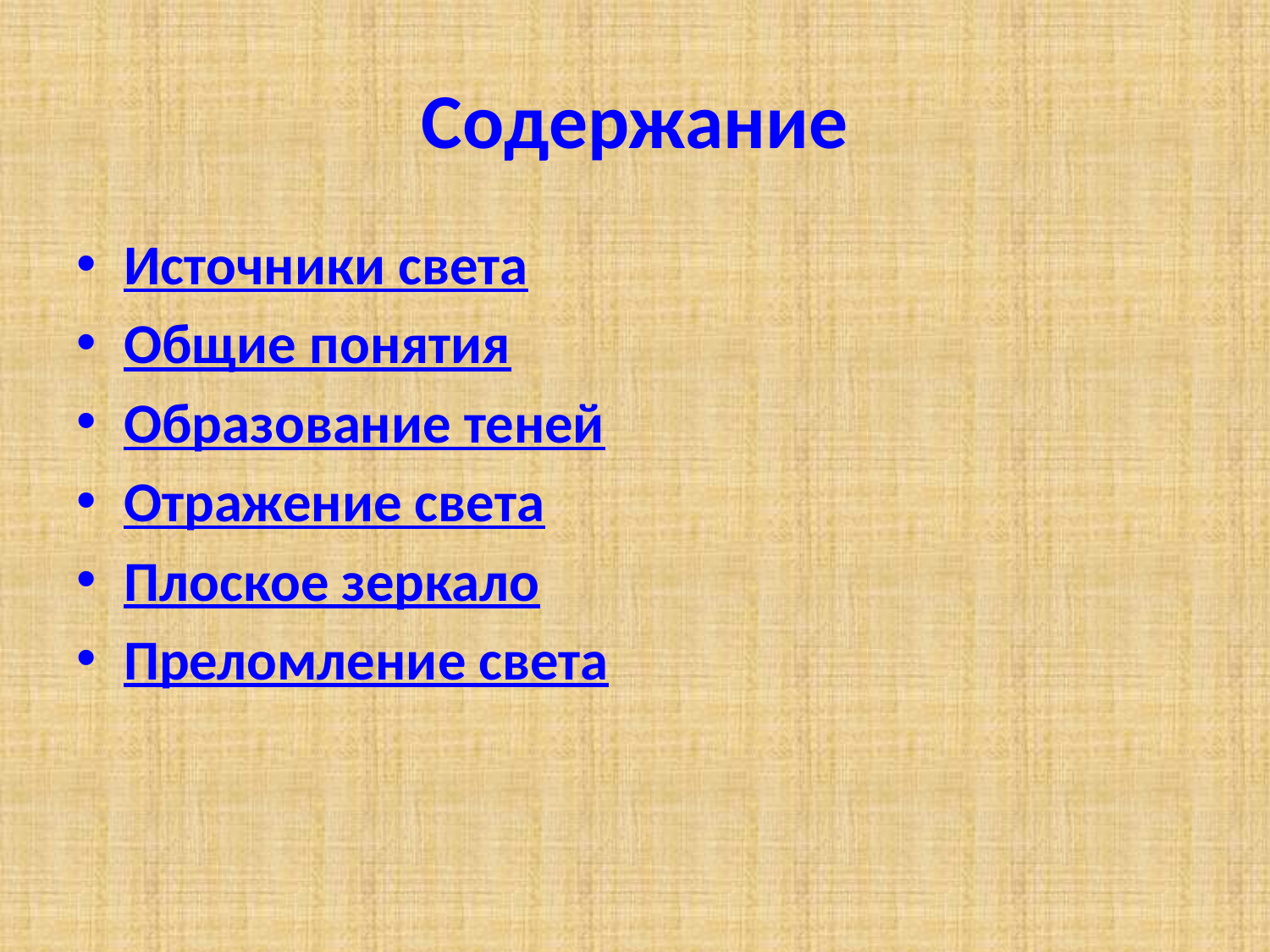

# Содержание
Источники света
Общие понятия
Образование теней
Отражение света
Плоское зеркало
Преломление света